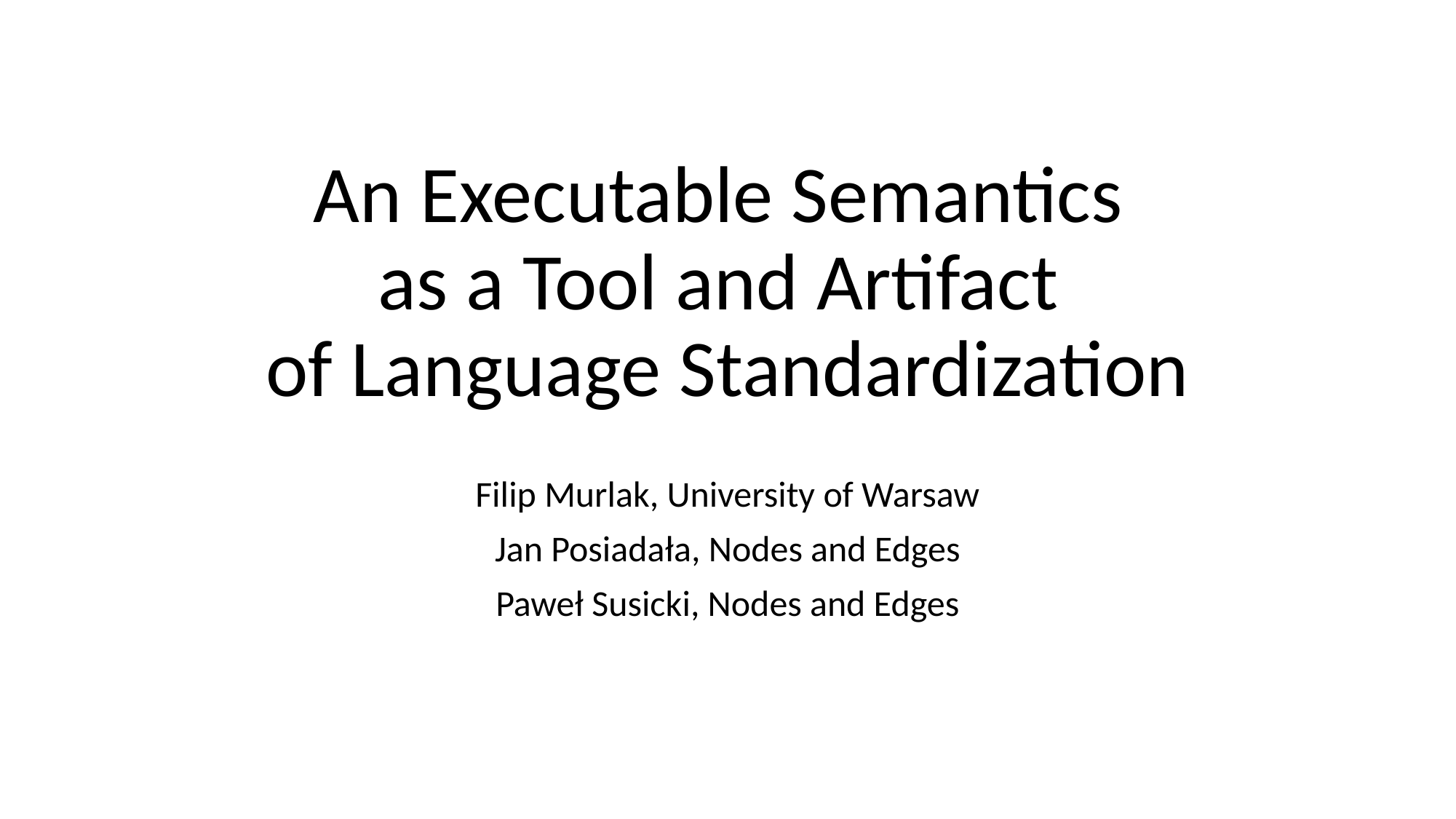

# An Executable Semantics as a Tool and Artifact of Language Standardization
Filip Murlak, University of Warsaw
Jan Posiadała, Nodes and Edges
Paweł Susicki, Nodes and Edges